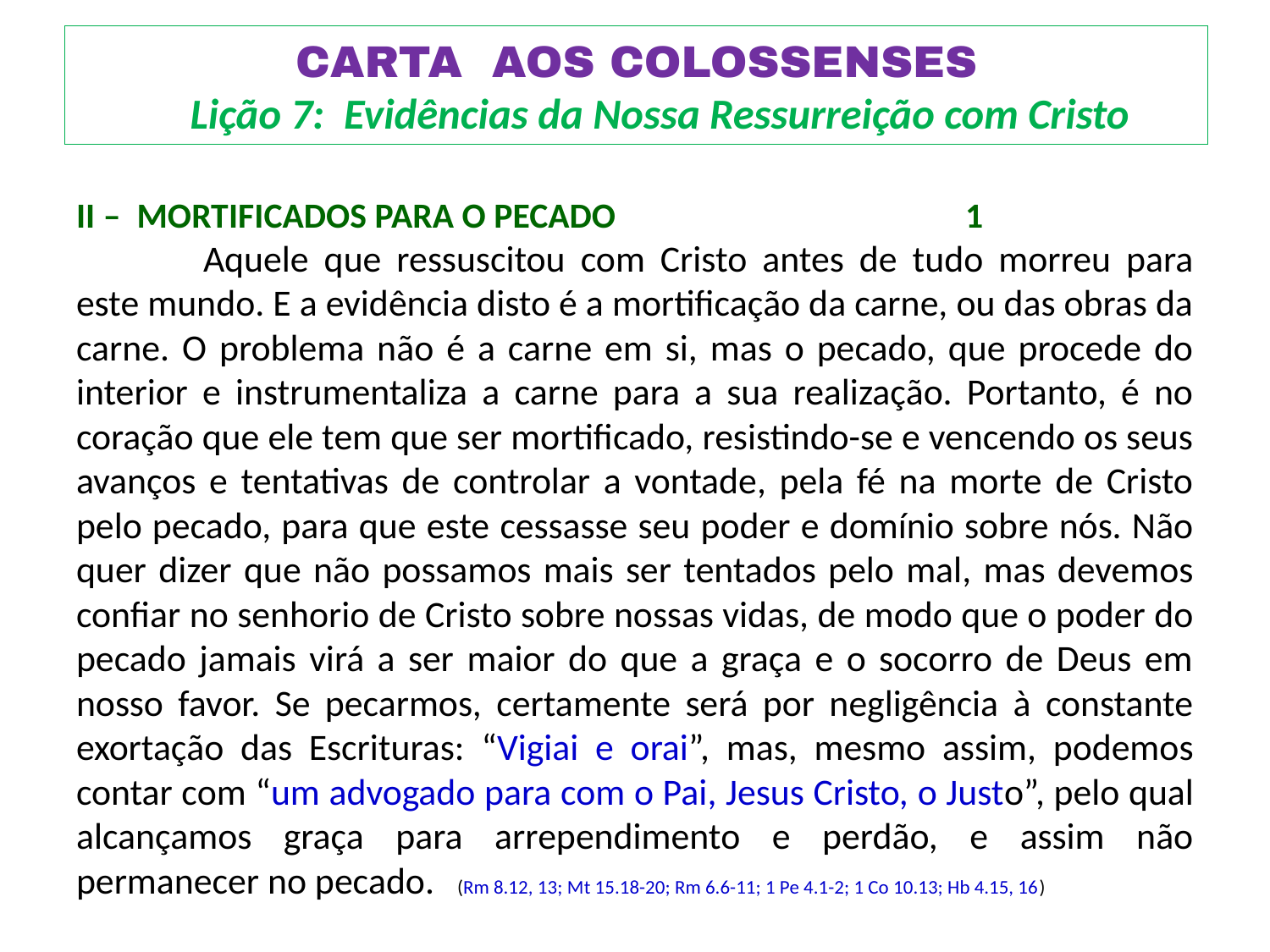

# CARTA  AOS COLOSSENSES Lição 7:  Evidências da Nossa Ressurreição com Cristo
II –  MORTIFICADOS PARA O PECADO  			1
	Aquele que ressuscitou com Cristo antes de tudo morreu para este mundo. E a evidência disto é a mortificação da carne, ou das obras da carne. O problema não é a carne em si, mas o pecado, que procede do interior e instrumentaliza a carne para a sua realização. Portanto, é no coração que ele tem que ser mortificado, resistindo-se e vencendo os seus avanços e tentativas de controlar a vontade, pela fé na morte de Cristo pelo pecado, para que este cessasse seu poder e domínio sobre nós. Não quer dizer que não possamos mais ser tentados pelo mal, mas devemos confiar no senhorio de Cristo sobre nossas vidas, de modo que o poder do pecado jamais virá a ser maior do que a graça e o socorro de Deus em nosso favor. Se pecarmos, certamente será por negligência à constante exortação das Escrituras: “Vigiai e orai”, mas, mesmo assim, podemos contar com “um advogado para com o Pai, Jesus Cristo, o Justo”, pelo qual alcançamos graça para arrependimento e perdão, e assim não permanecer no pecado.	(Rm 8.12, 13; Mt 15.18-20; Rm 6.6-11; 1 Pe 4.1-2; 1 Co 10.13; Hb 4.15, 16)